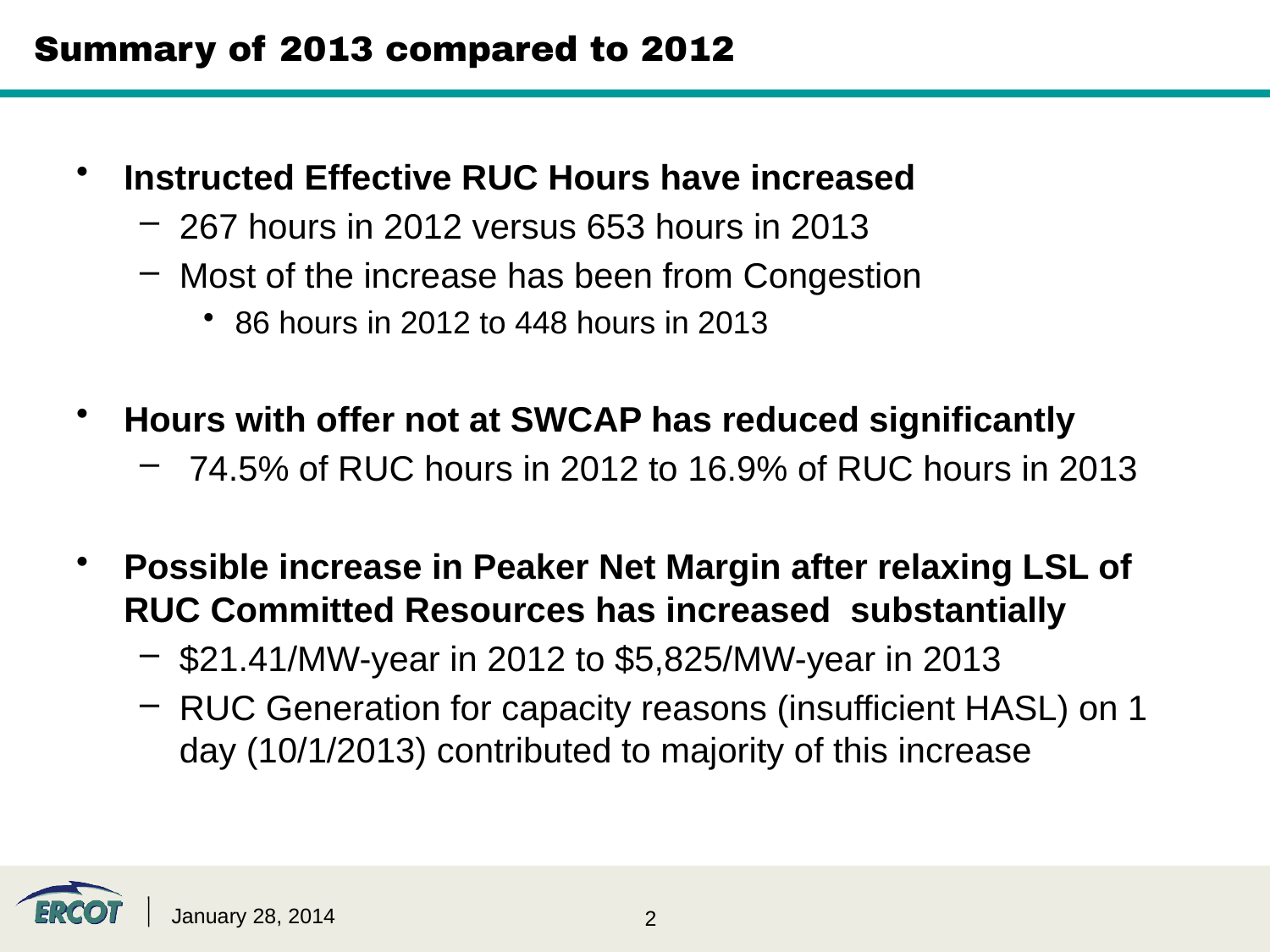

# Summary of 2013 compared to 2012
Instructed Effective RUC Hours have increased
267 hours in 2012 versus 653 hours in 2013
Most of the increase has been from Congestion
86 hours in 2012 to 448 hours in 2013

Hours with offer not at SWCAP has reduced significantly
 74.5% of RUC hours in 2012 to 16.9% of RUC hours in 2013

Possible increase in Peaker Net Margin after relaxing LSL of  RUC Committed Resources has increased  substantially
$21.41/MW-year in 2012 to $5,825/MW-year in 2013
RUC Generation for capacity reasons (insufficient HASL) on 1 day (10/1/2013) contributed to majority of this increase

January 28, 2014